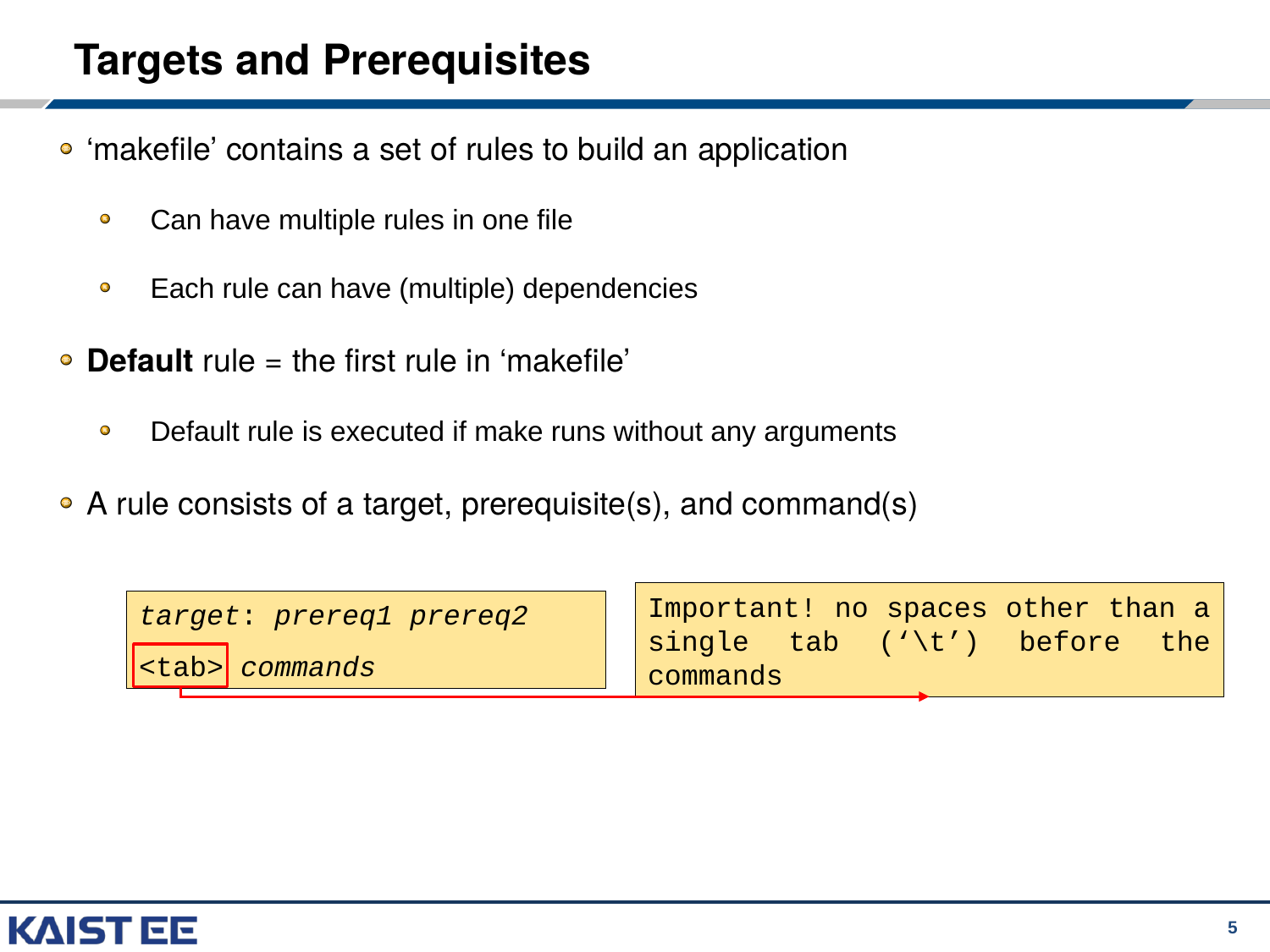

# Targets and Prerequisites
‘makefile’ contains a set of rules to build an application
Can have multiple rules in one file
Each rule can have (multiple) dependencies
Default rule = the first rule in ‘makefile’
Default rule is executed if make runs without any arguments
A rule consists of a target, prerequisite(s), and command(s)

Important! no spaces other than a single tab (‘\t’) before the commands
target: prereq1 prereq2
<tab> commands